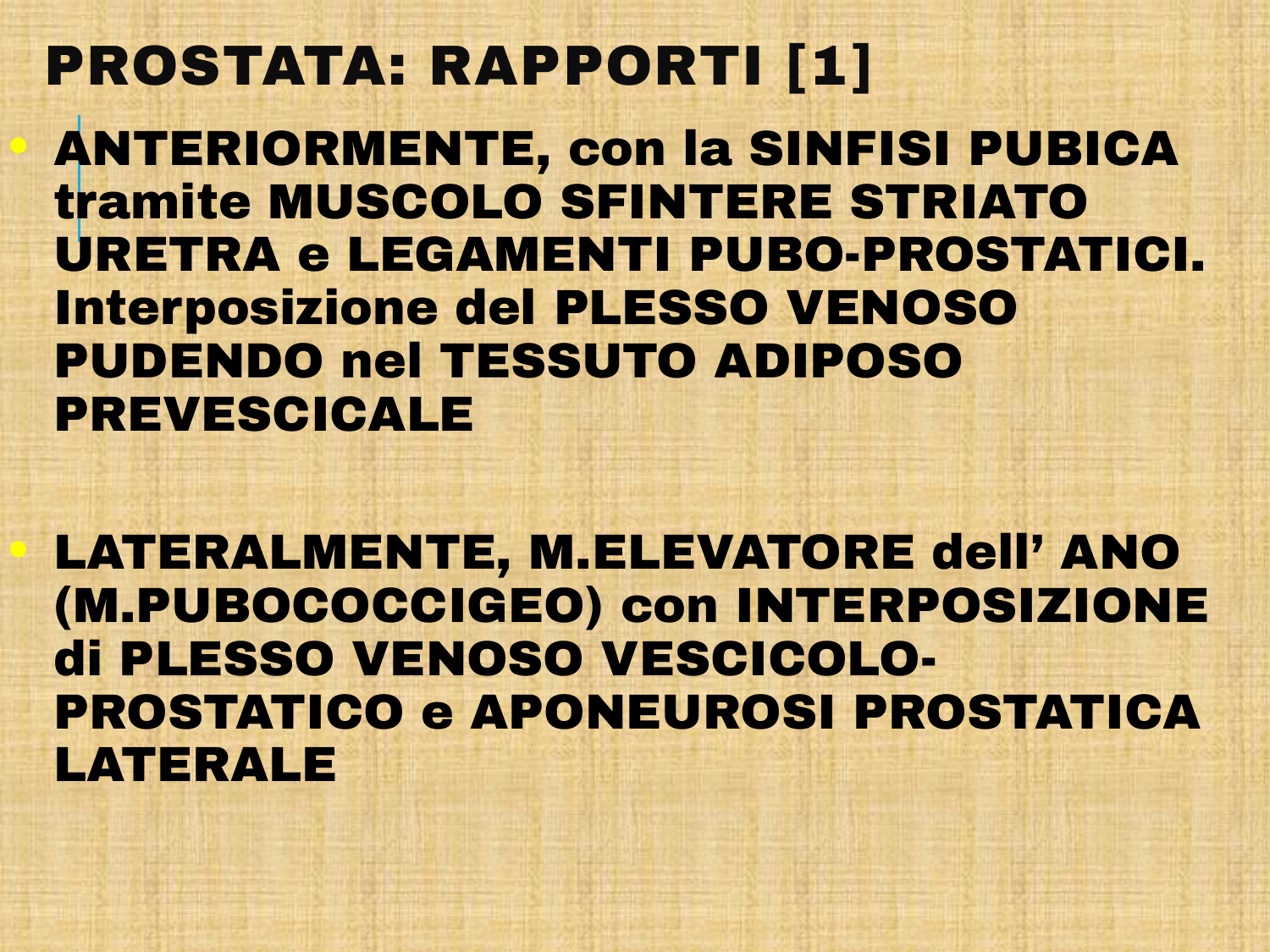

# PROSTATA: RAPPORTI [1]
ANTERIORMENTE, con la SINFISI PUBICA tramite MUSCOLO SFINTERE STRIATO URETRA e LEGAMENTI PUBO-PROSTATICI. Interposizione del PLESSO VENOSO PUDENDO nel TESSUTO ADIPOSO PREVESCICALE

LATERALMENTE, M.ELEVATORE dell’ ANO (M.PUBOCOCCIGEO) con INTERPOSIZIONE di PLESSO VENOSO VESCICOLO-PROSTATICO e APONEUROSI PROSTATICA LATERALE